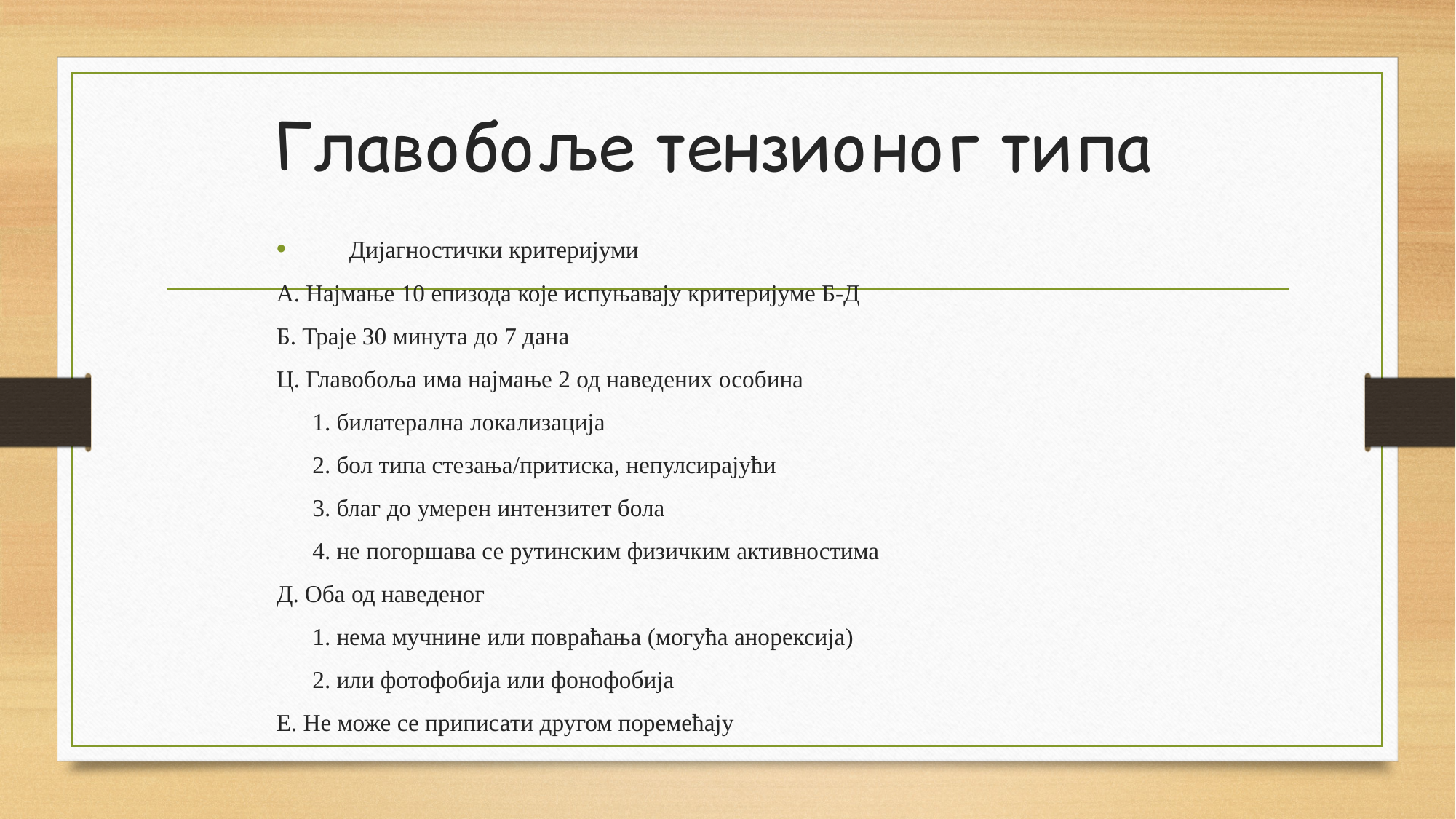

# Главобоље тензионог типа
Дијагностички критеријуми
А. Најмање 10 епизода које испуњавају критеријуме Б-Д
Б. Траје 30 минута до 7 дана
Ц. Главобоља има најмање 2 од наведених особина
      1. билатерална локализација
      2. бол типа стезања/притиска, непулсирајући
      3. благ до умерен интензитет бола
      4. не погоршава се рутинским физичким активностима
Д. Оба од наведеног
      1. нема мучнине или повраћања (могућа анорексија)
      2. или фотофобија или фонофобија
Е. Не може се приписати другом поремећају